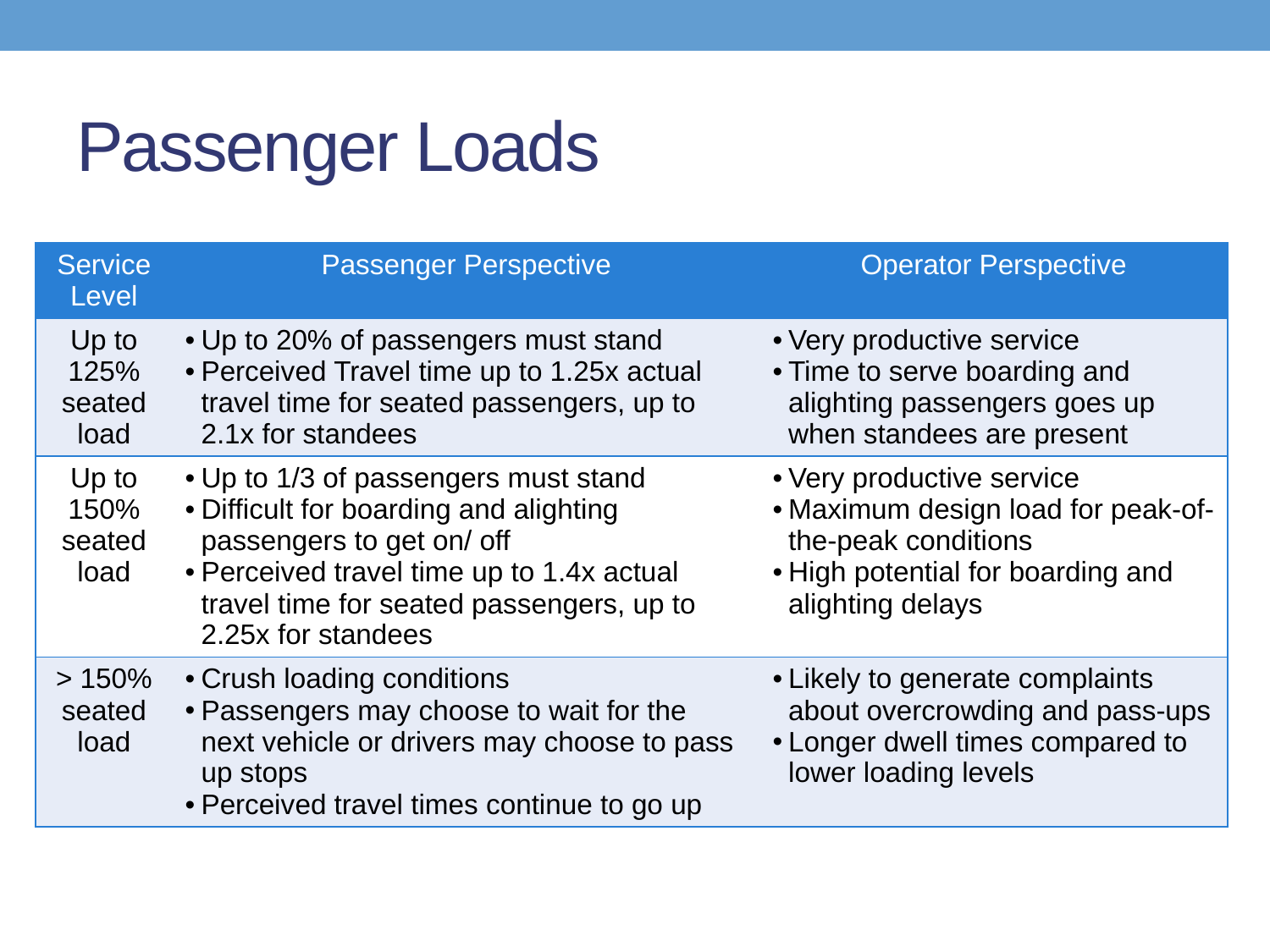

# Passenger Loads
| Service Level | Passenger Perspective | Operator Perspective |
| --- | --- | --- |
| Up to 125% seated load | Up to 20% of passengers must stand Perceived Travel time up to 1.25x actual travel time for seated passengers, up to 2.1x for standees | Very productive service Time to serve boarding and alighting passengers goes up when standees are present |
| Up to 150% seated load | Up to 1/3 of passengers must stand Difficult for boarding and alighting passengers to get on/ off Perceived travel time up to 1.4x actual travel time for seated passengers, up to 2.25x for standees | Very productive service Maximum design load for peak-of-the-peak conditions High potential for boarding and alighting delays |
| > 150% seated load | Crush loading conditions Passengers may choose to wait for the next vehicle or drivers may choose to pass up stops Perceived travel times continue to go up | Likely to generate complaints about overcrowding and pass-ups Longer dwell times compared to lower loading levels |